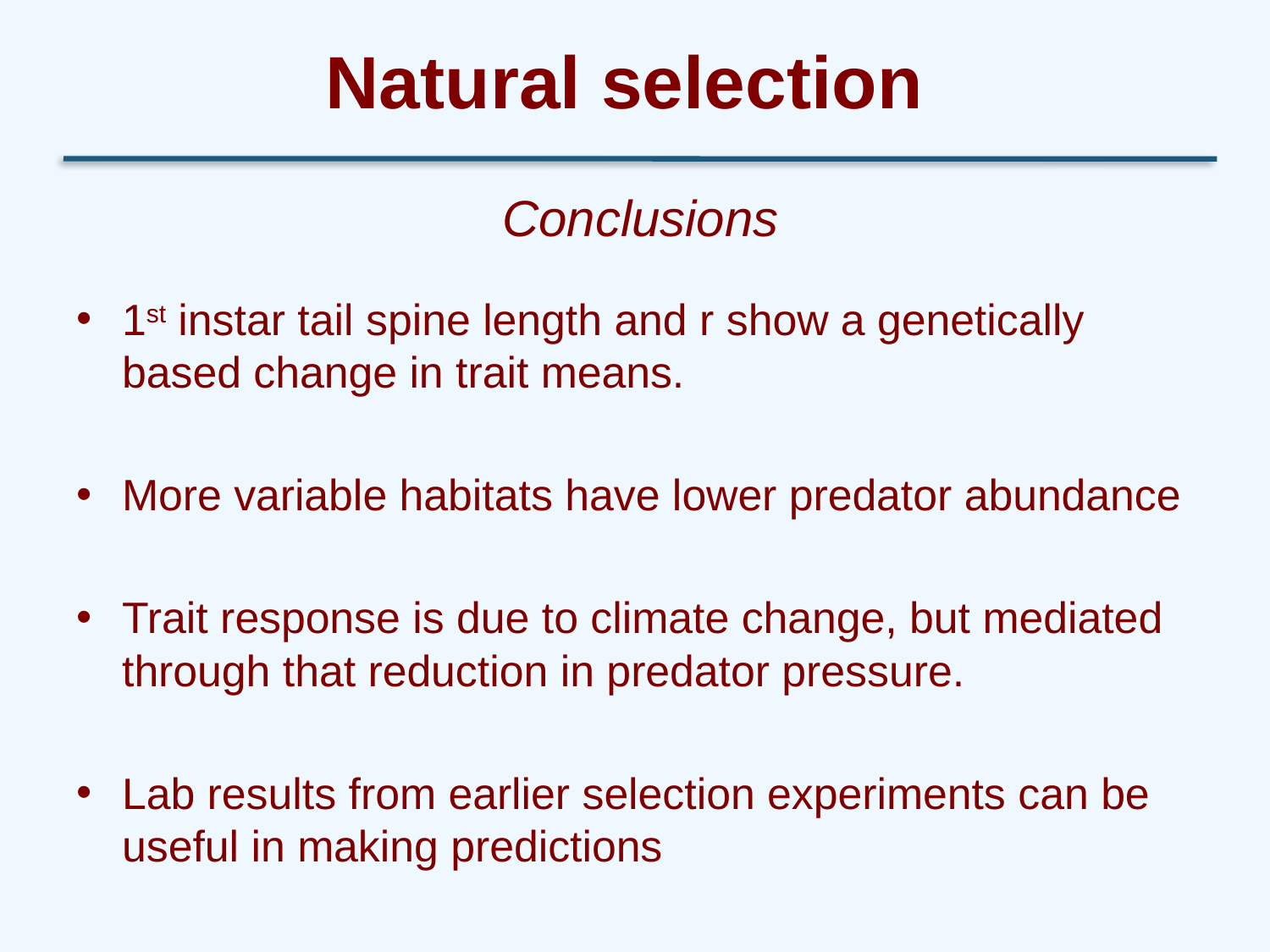

# Natural selection
Conclusions
1st instar tail spine length and r show a genetically based change in trait means.

More variable habitats have lower predator abundance

Trait response is due to climate change, but mediated through that reduction in predator pressure.

Lab results from earlier selection experiments can be useful in making predictions